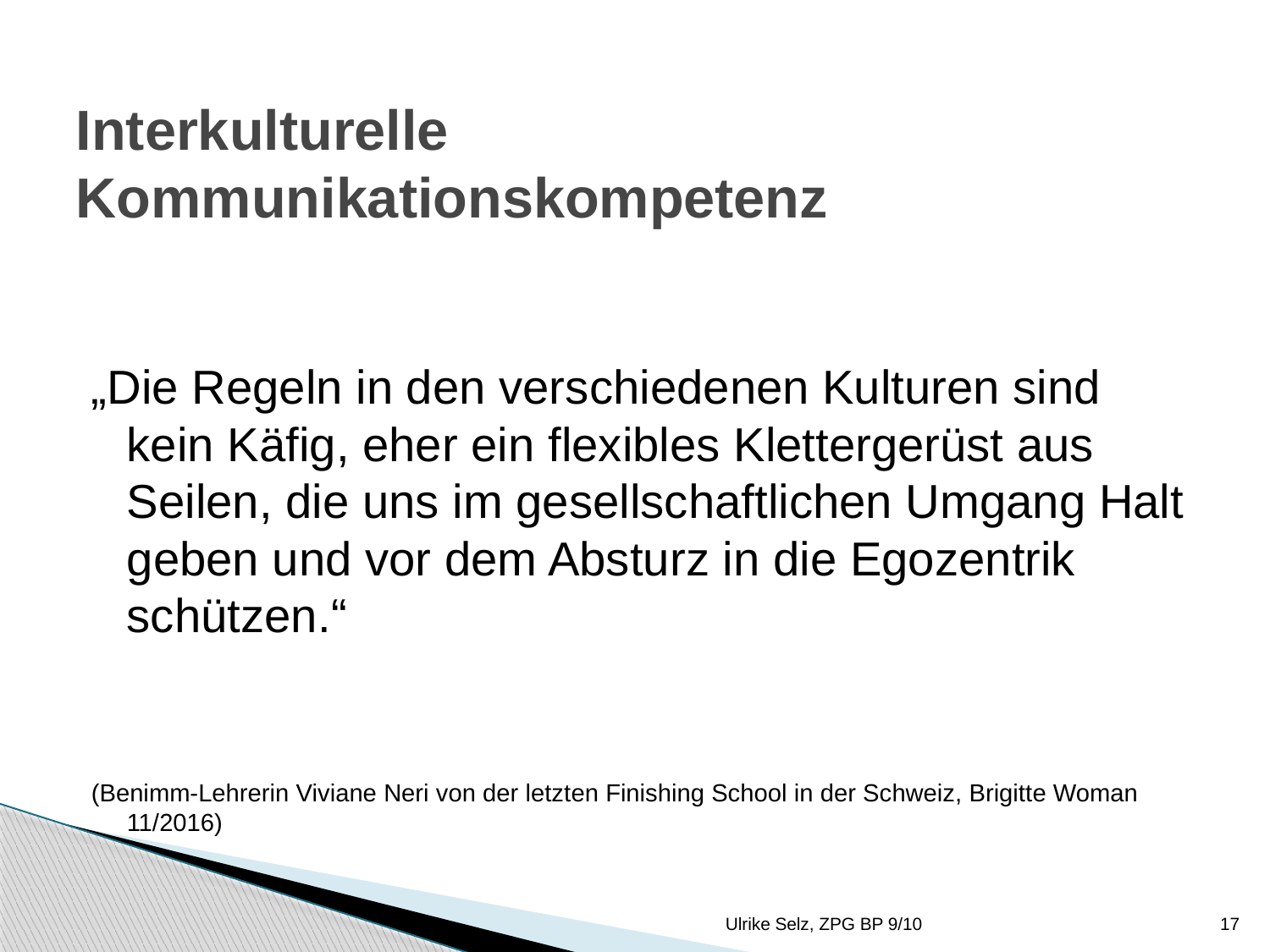

# Interkulturelle Kommunikationskompetenz

„Die Regeln in den verschiedenen Kulturen sind kein Käfig, eher ein flexibles Klettergerüst aus Seilen, die uns im gesellschaftlichen Umgang Halt geben und vor dem Absturz in die Egozentrik schützen.“

(Benimm-Lehrerin Viviane Neri von der letzten Finishing School in der Schweiz, Brigitte Woman 11/2016)

Ulrike Selz, ZPG BP 9/10
17